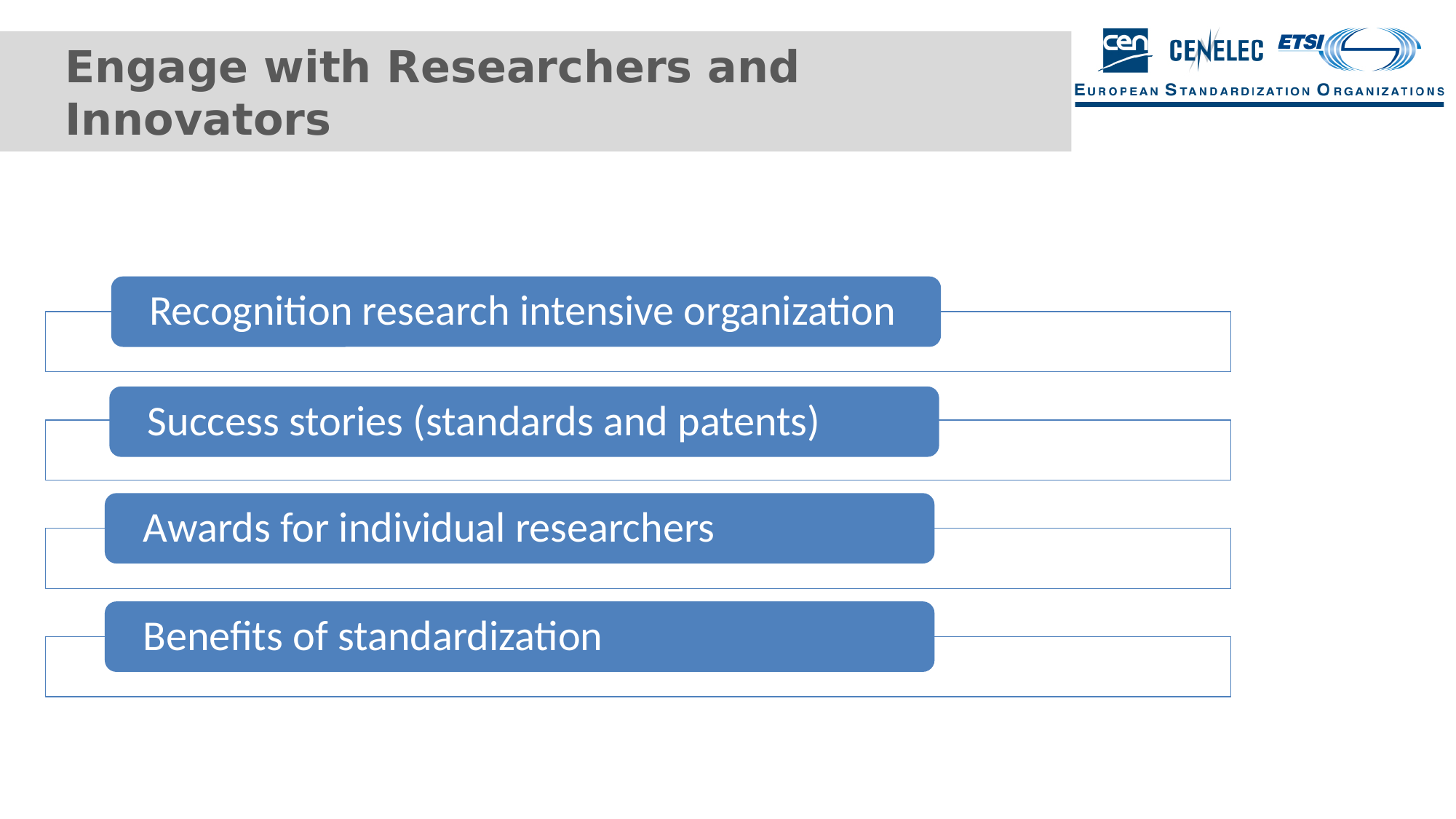

# Engage with Researchers and Innovators
Recognition research intensive organization
Success stories (standards and patents)
Awards for individual researchers
Benefits of standardization